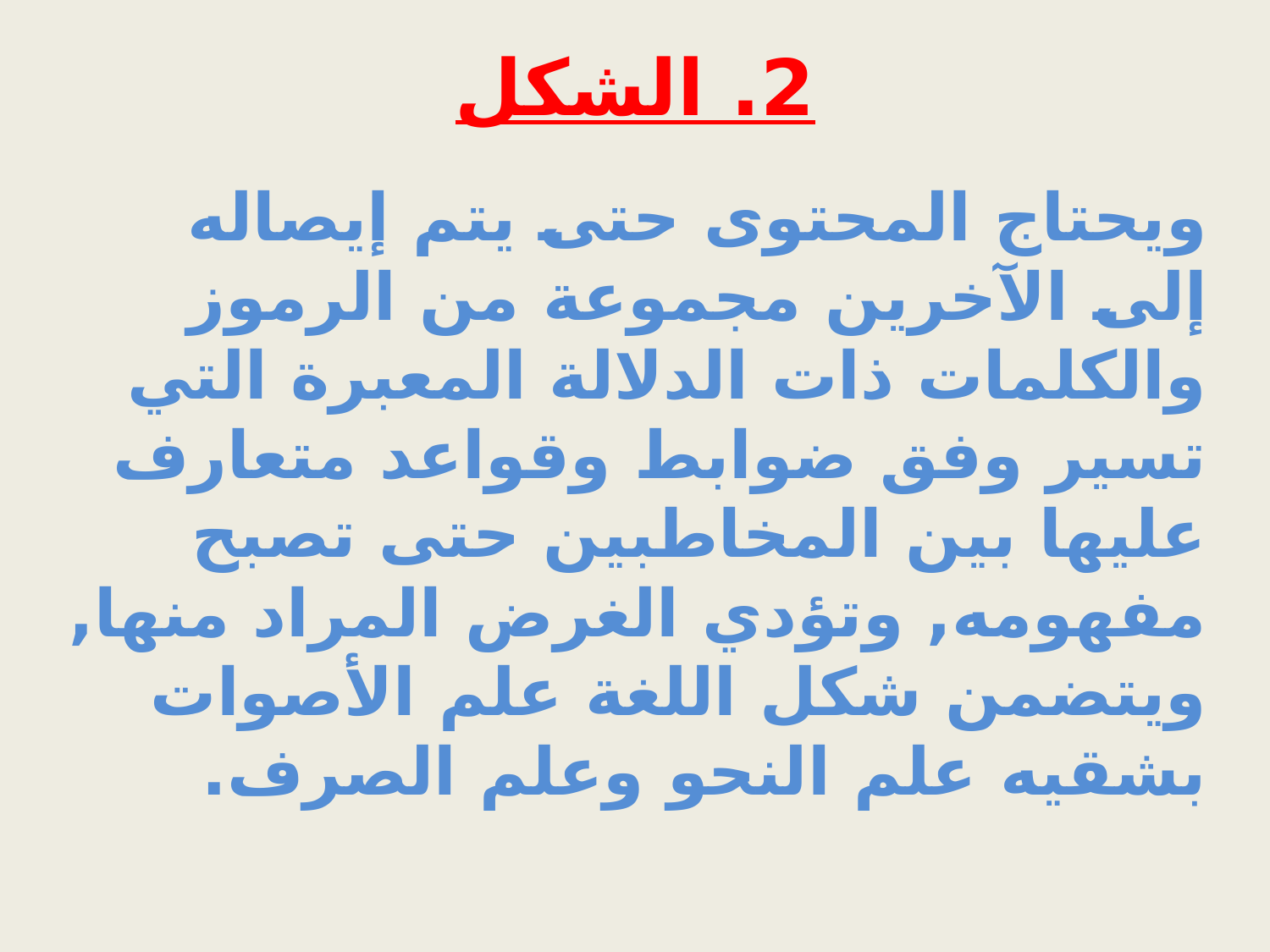

# 2. الشكل
ويحتاج المحتوى حتى يتم إيصاله إلى الآخرين مجموعة من الرموز والكلمات ذات الدلالة المعبرة التي تسير وفق ضوابط وقواعد متعارف عليها بين المخاطبين حتى تصبح مفهومه, وتؤدي الغرض المراد منها, ويتضمن شكل اللغة علم الأصوات بشقيه علم النحو وعلم الصرف.